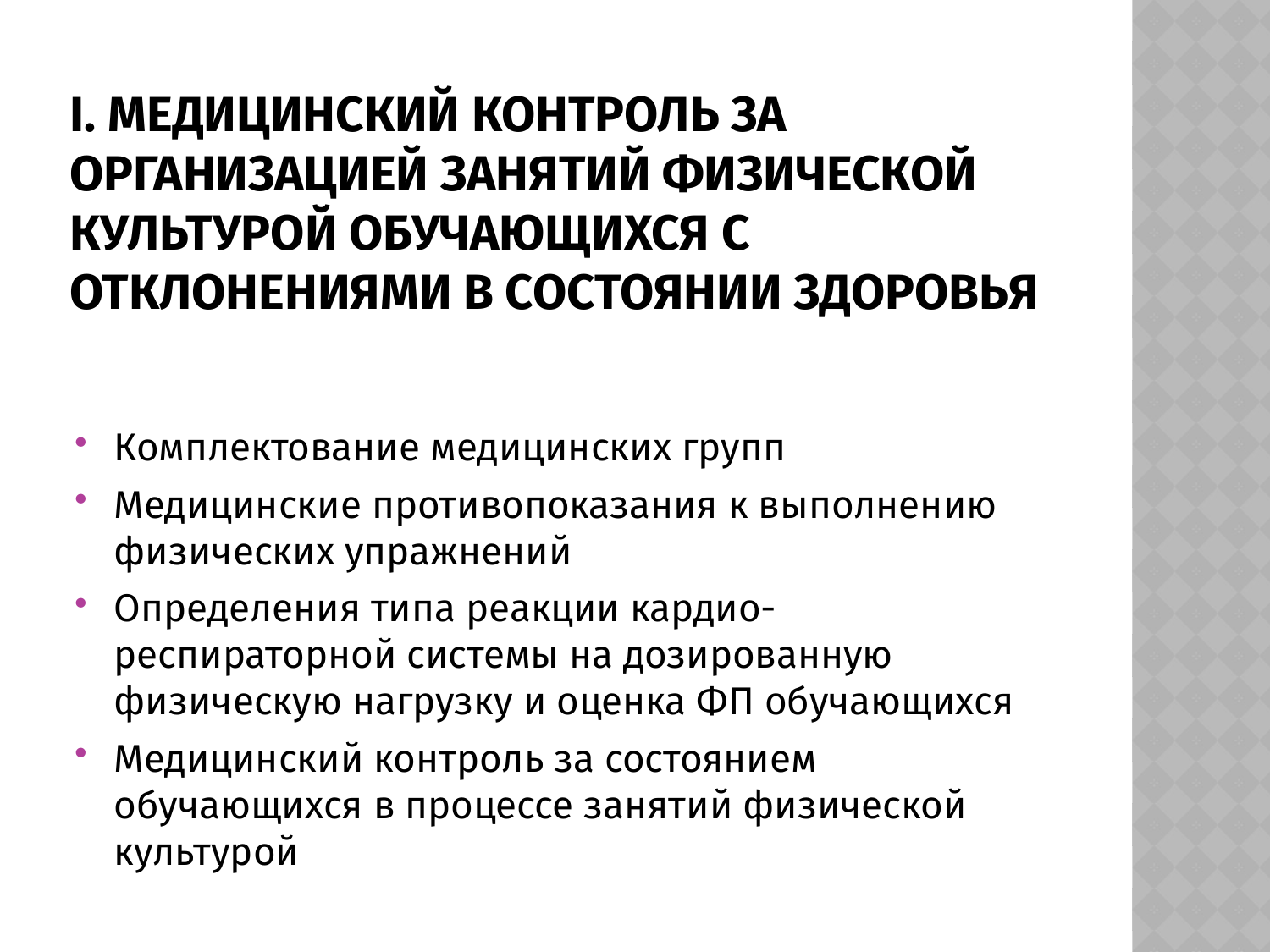

# I. МЕДИЦИНСКИЙ КОНТРОЛЬ ЗА ОРГАНИЗАЦИЕЙ ЗАНЯТИЙ ФИЗИЧЕСКОЙ КУЛЬТУРОЙ ОБУЧАЮЩИХСЯ С ОТКЛОНЕНИЯМИ В СОСТОЯНИИ ЗДОРОВЬЯ
Комплектование медицинских групп
Медицинские противопоказания к выполнению физических упражнений
Определения типа реакции кардио-респираторной системы на дозированную физическую нагрузку и оценка ФП обучающихся
Медицинский контроль за состоянием обучающихся в процессе занятий физической культурой